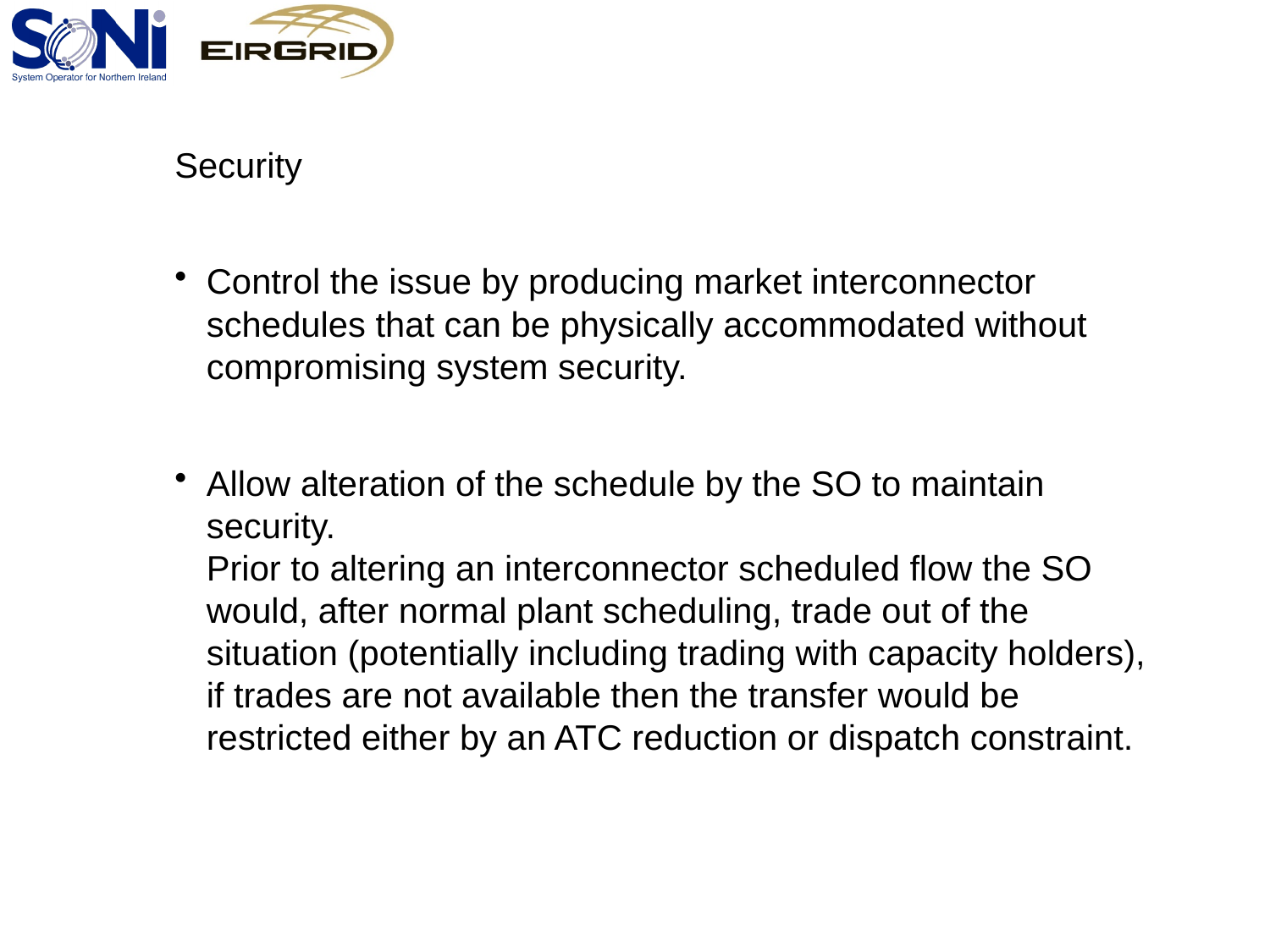

Security

Control the issue by producing market interconnector schedules that can be physically accommodated without compromising system security.

Allow alteration of the schedule by the SO to maintain security.
Prior to altering an interconnector scheduled flow the SO would, after normal plant scheduling, trade out of the situation (potentially including trading with capacity holders), if trades are not available then the transfer would be restricted either by an ATC reduction or dispatch constraint.